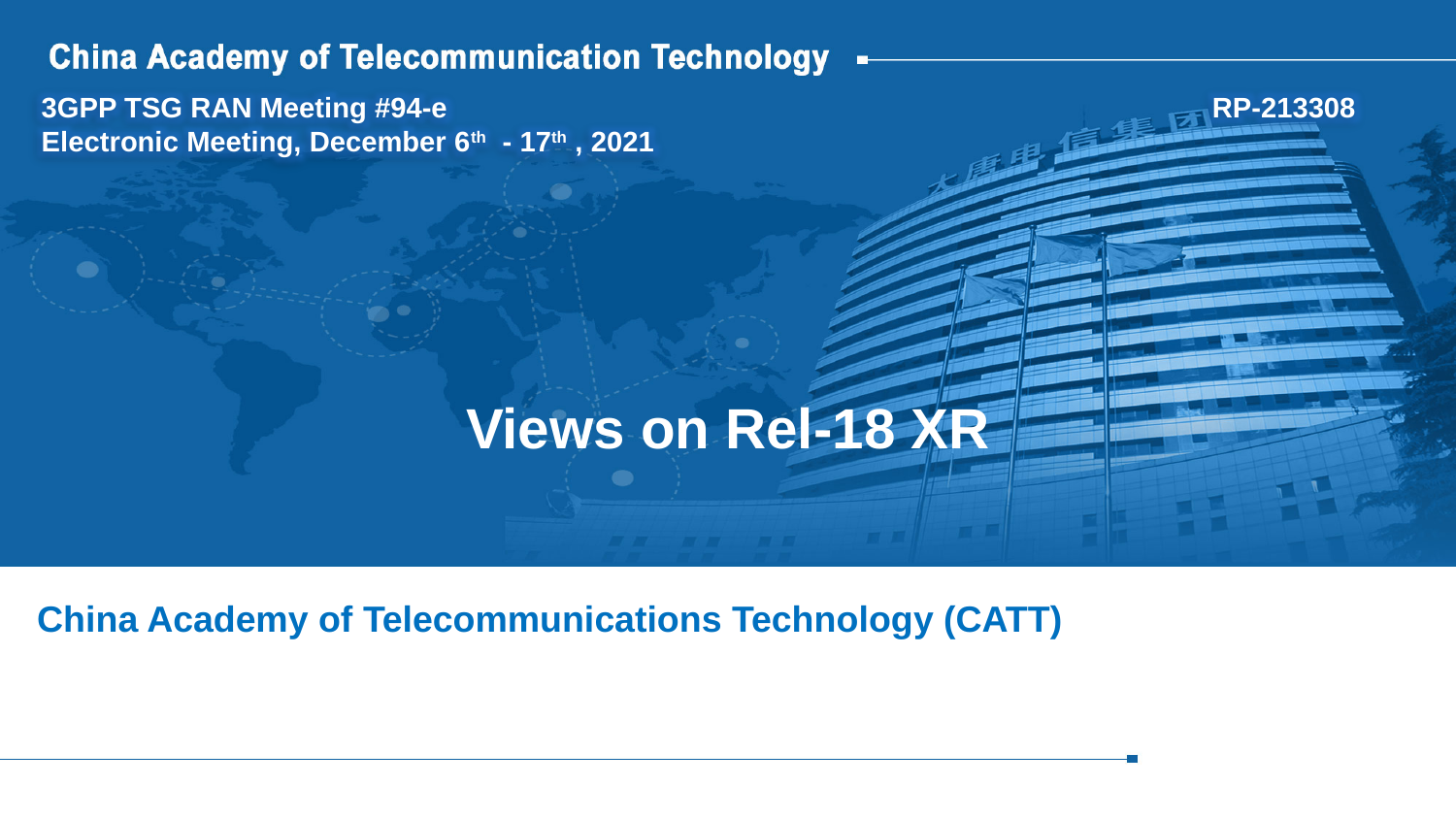

3GPP TSG RAN Meeting #94-e
Electronic Meeting, December 6th  - 17th , 2021

RP-213308

# Views on Rel-18 XR
China Academy of Telecommunications Technology (CATT)